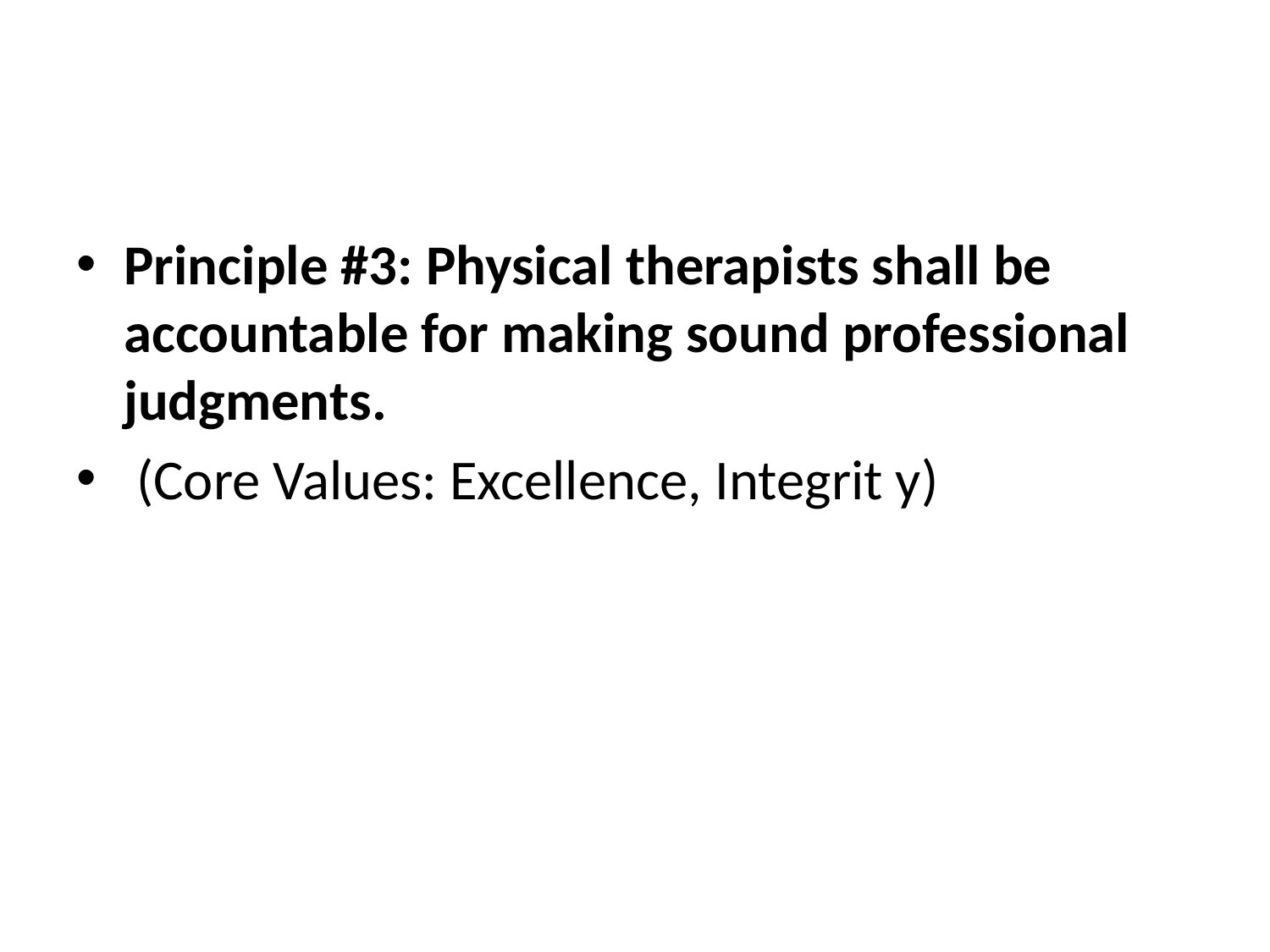

#
Principle #3: Physical therapists shall be accountable for making sound professional judgments.
 (Core Values: Excellence, Integrit y)